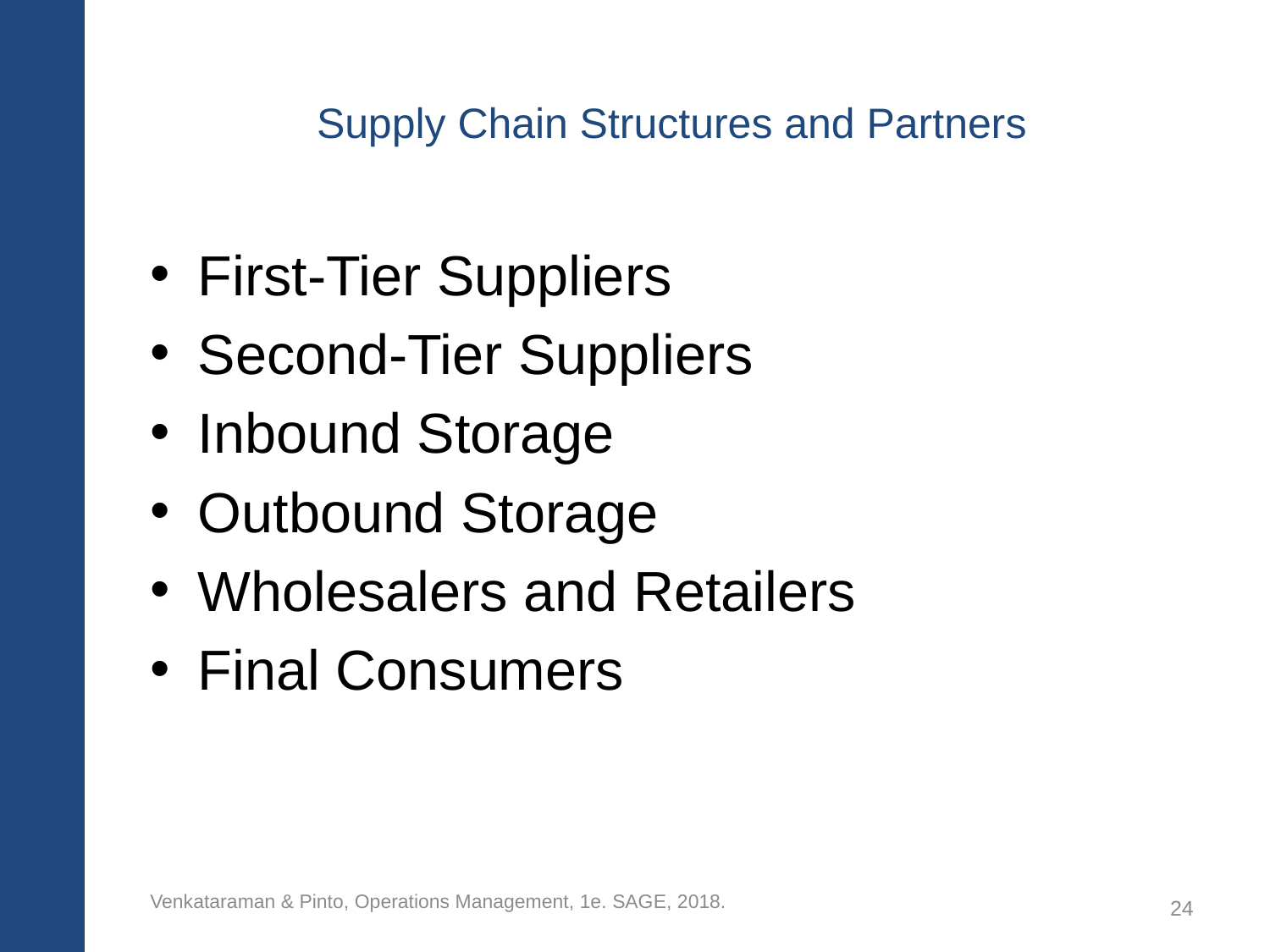

# Supply Chain Structures and Partners
First-Tier Suppliers
Second-Tier Suppliers
Inbound Storage
Outbound Storage
Wholesalers and Retailers
Final Consumers
Venkataraman & Pinto, Operations Management, 1e. SAGE, 2018.
24